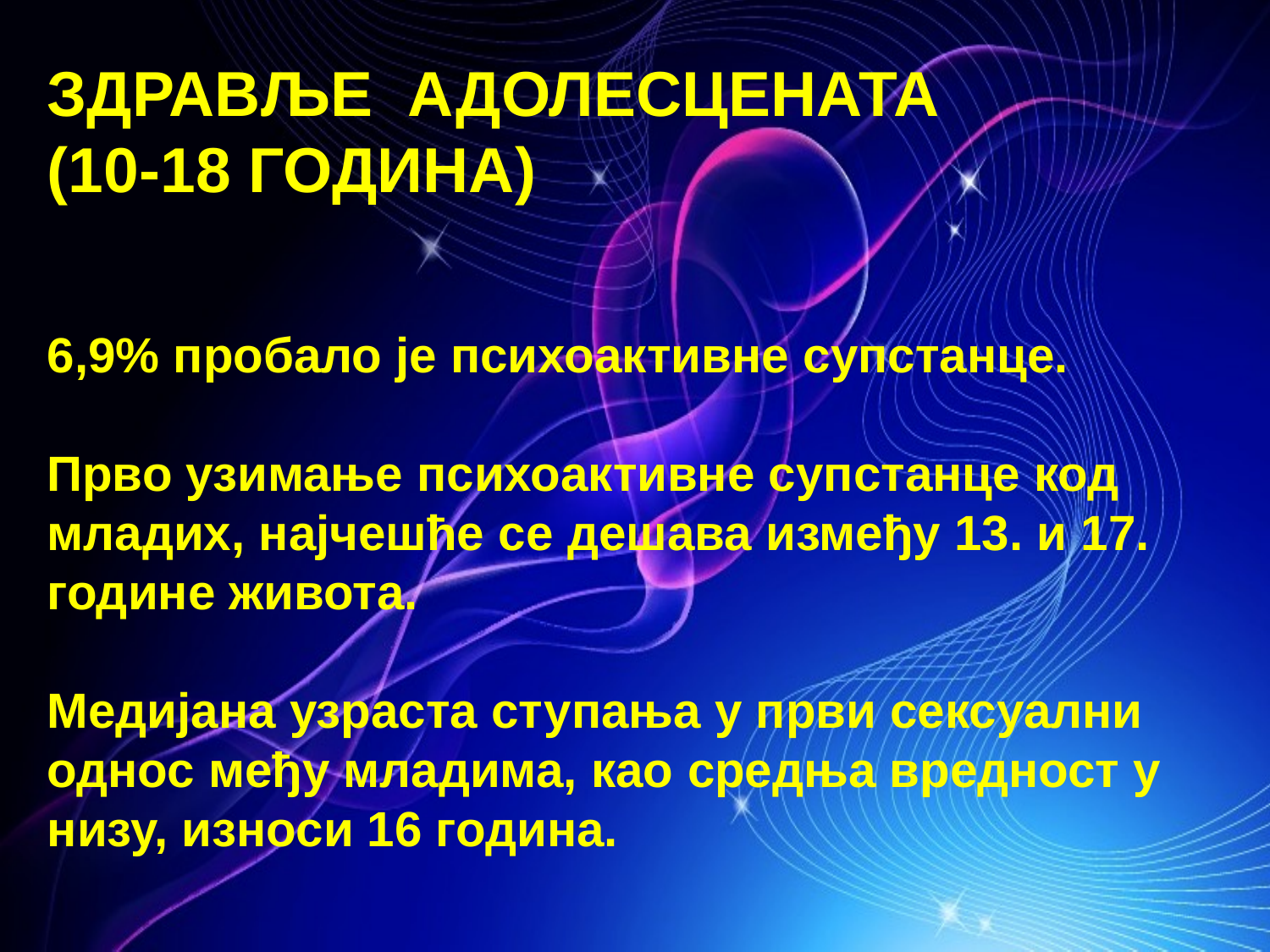

ЗДРАВЉЕ  АДОЛЕСЦЕНАТА
(10-18 ГОДИНА)

6,9% пробало је психоактивне супстанце.

Прво узимање психоактивне супстанце код младих, најчешће се дешава између 13. и 17. године живота.

Медијана узраста ступања у први сексуални однос међу младима, као средња вредност у низу, износи 16 година.